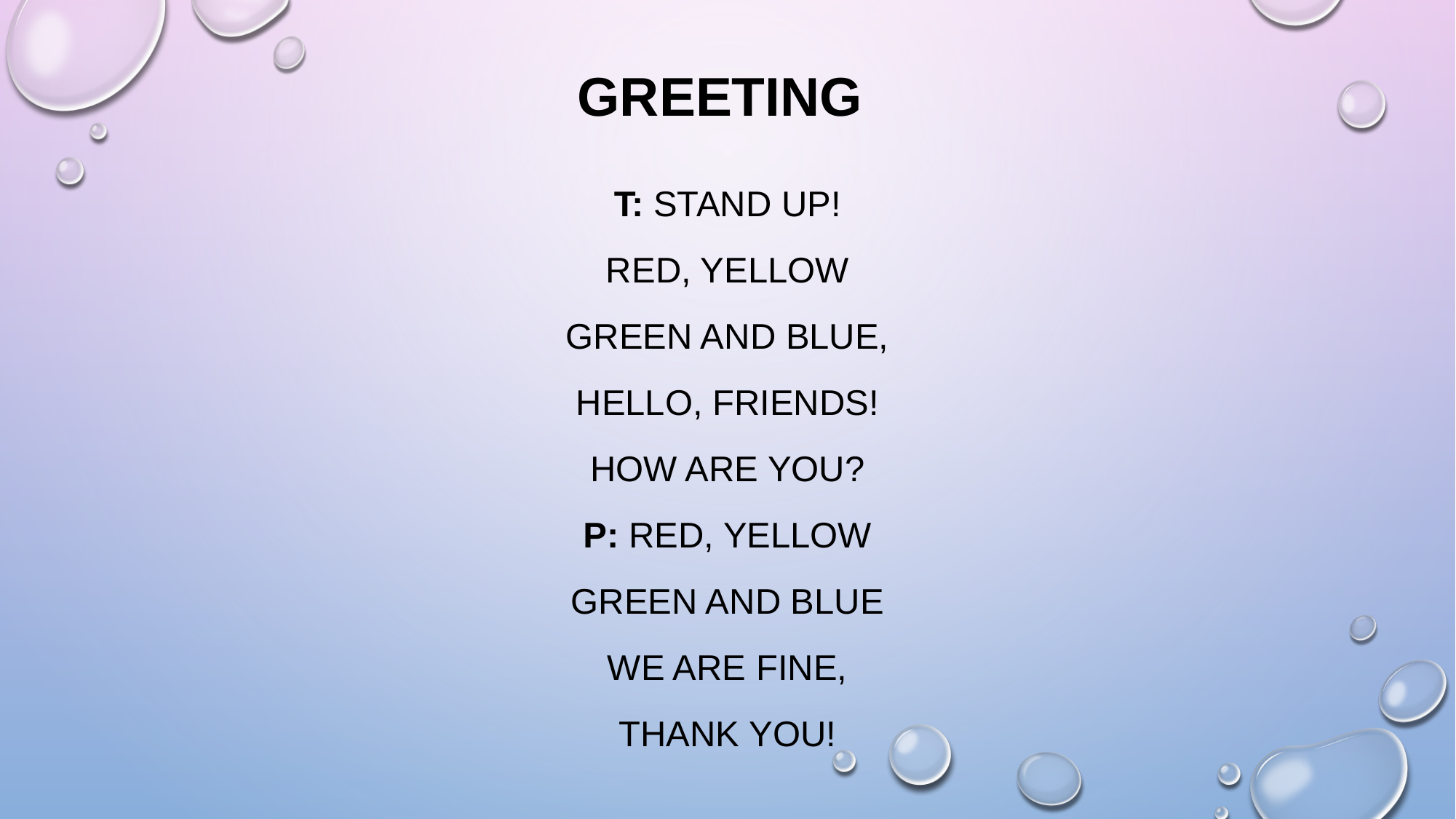

# Greeting
T: Stand up!
Red, yellow
Green and blue,
Hello, friends!
How are you?
P: Red, yellow
Green and blue
We are fine,
Thank you!